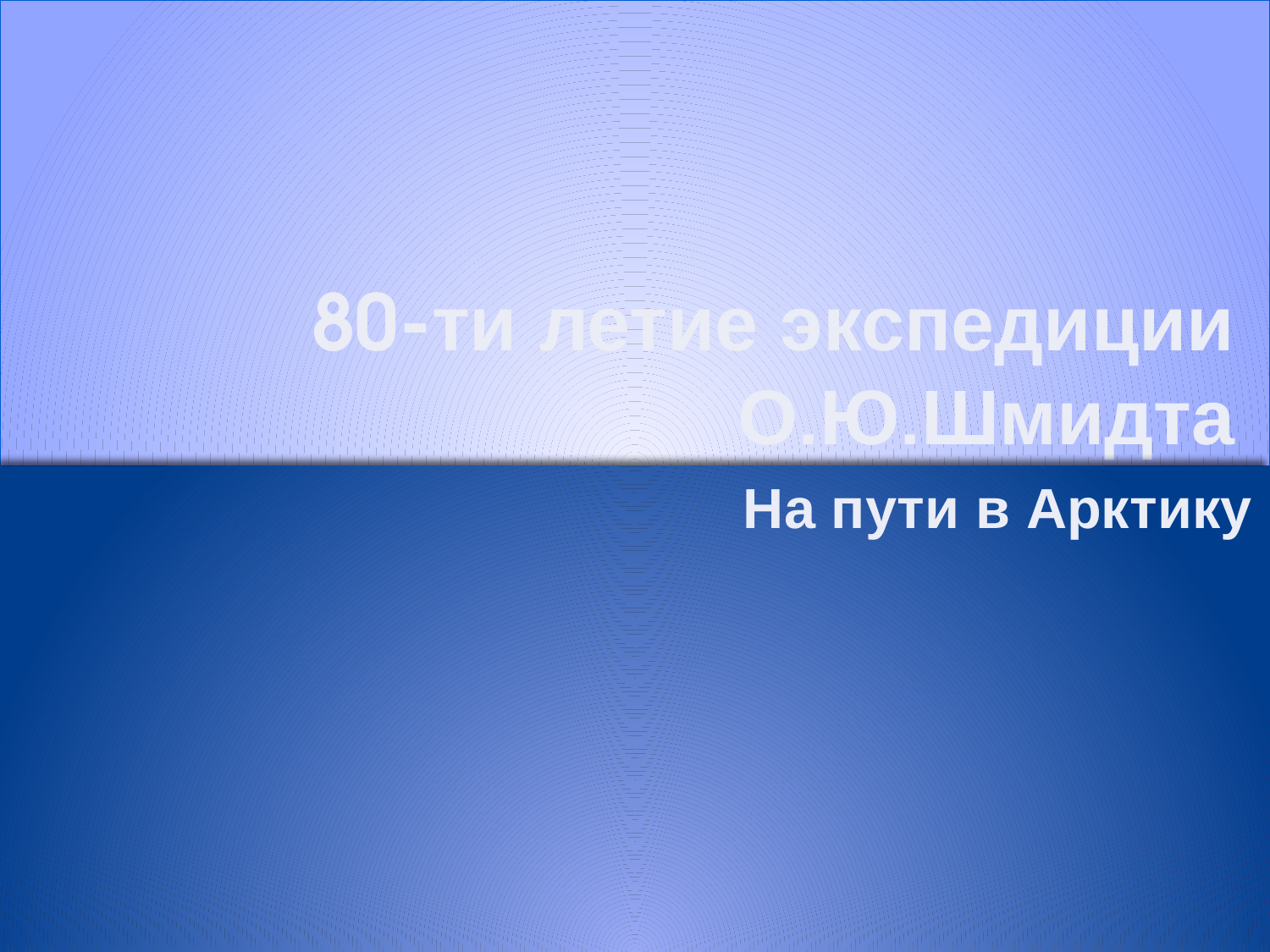

# 80-ти летие экспедиции  О.Ю.Шмидта
На пути в Арктику